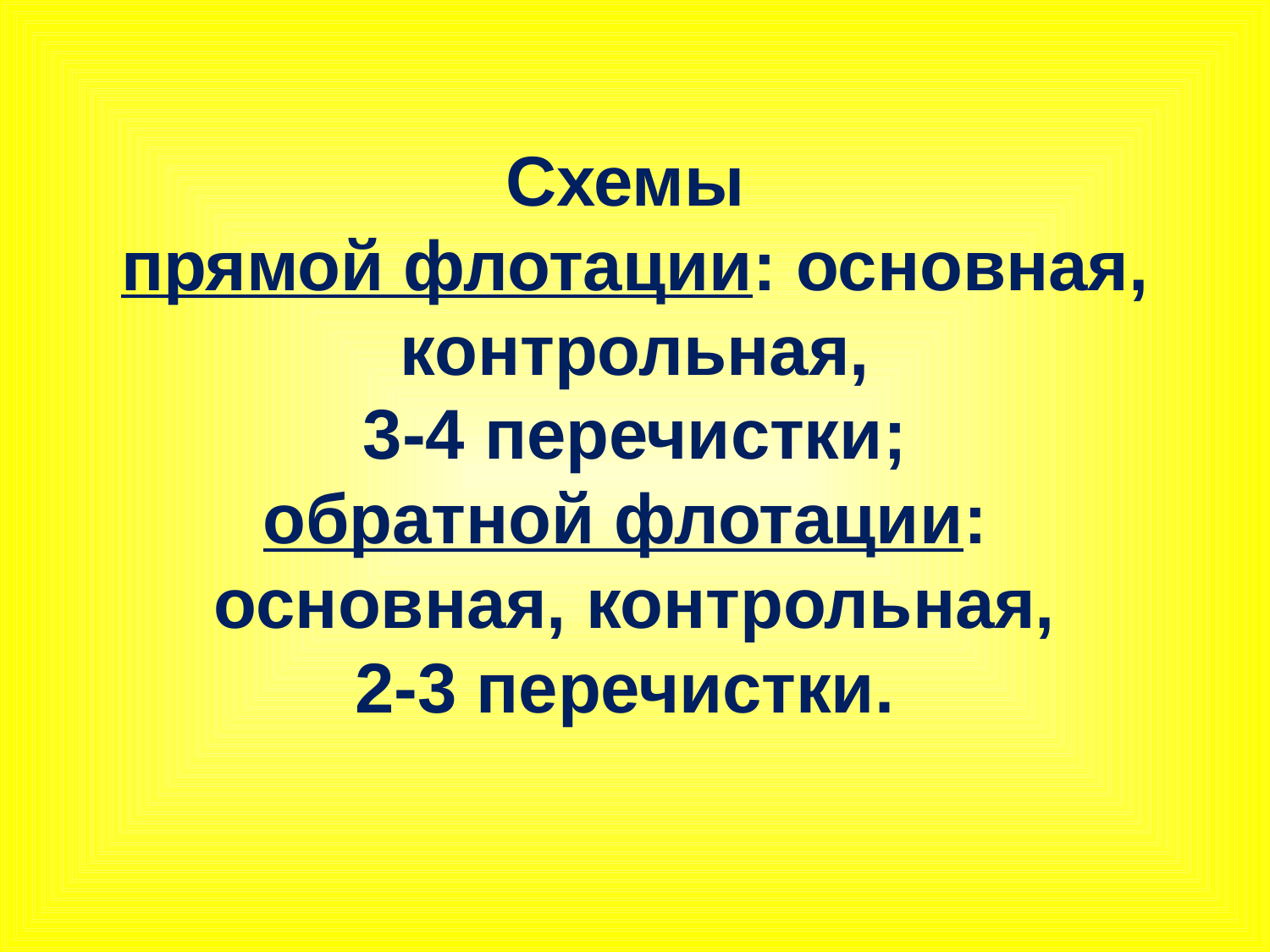

Схемы
прямой флотации: основная, контрольная,
 3-4 перечистки;
обратной флотации:
основная, контрольная,
 2-3 перечистки.